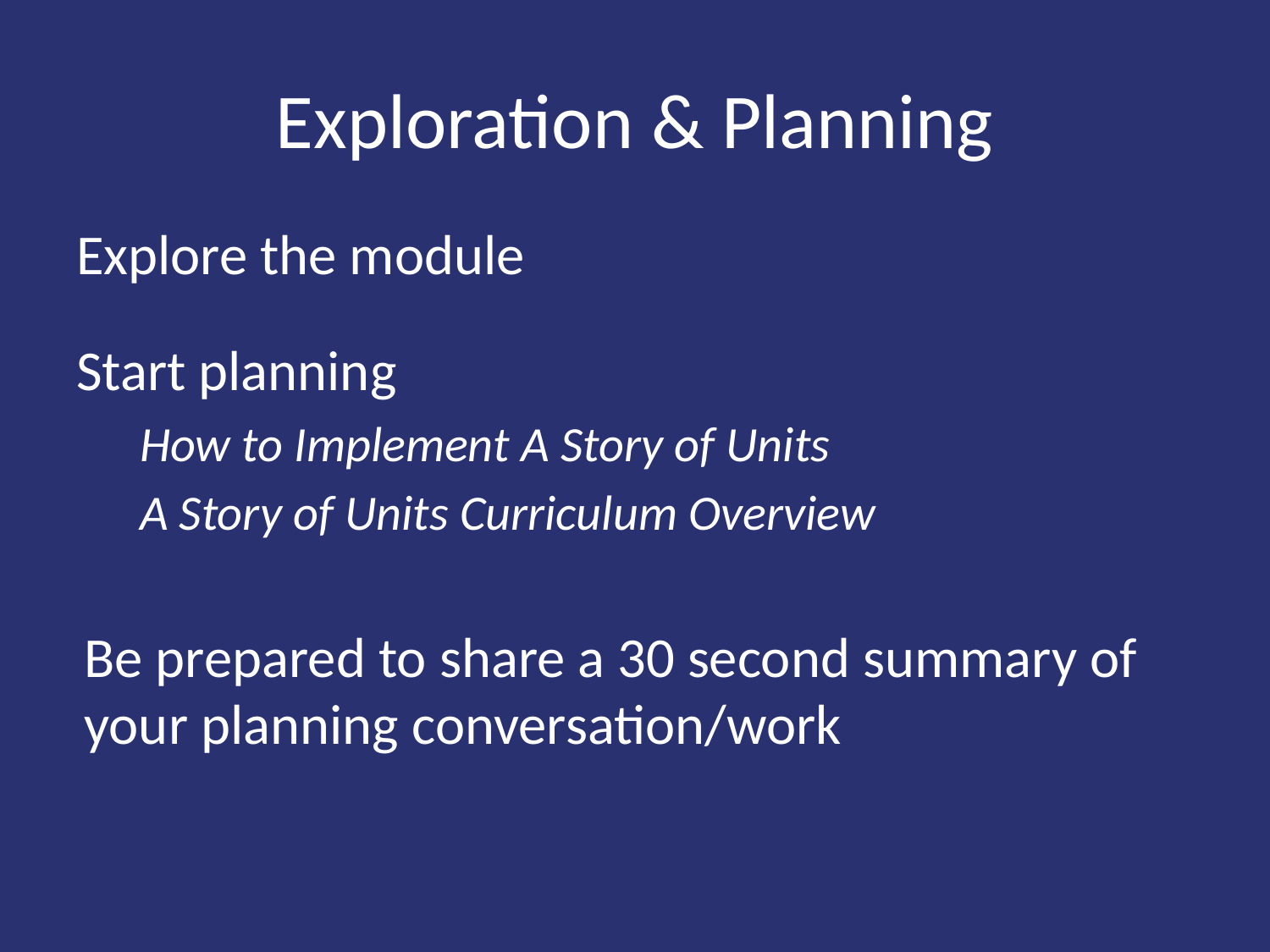

# Exploration & Planning
Explore the module

Start planning
How to Implement A Story of Units
A Story of Units Curriculum Overview

Be prepared to share a 30 second summary of your planning conversation/work